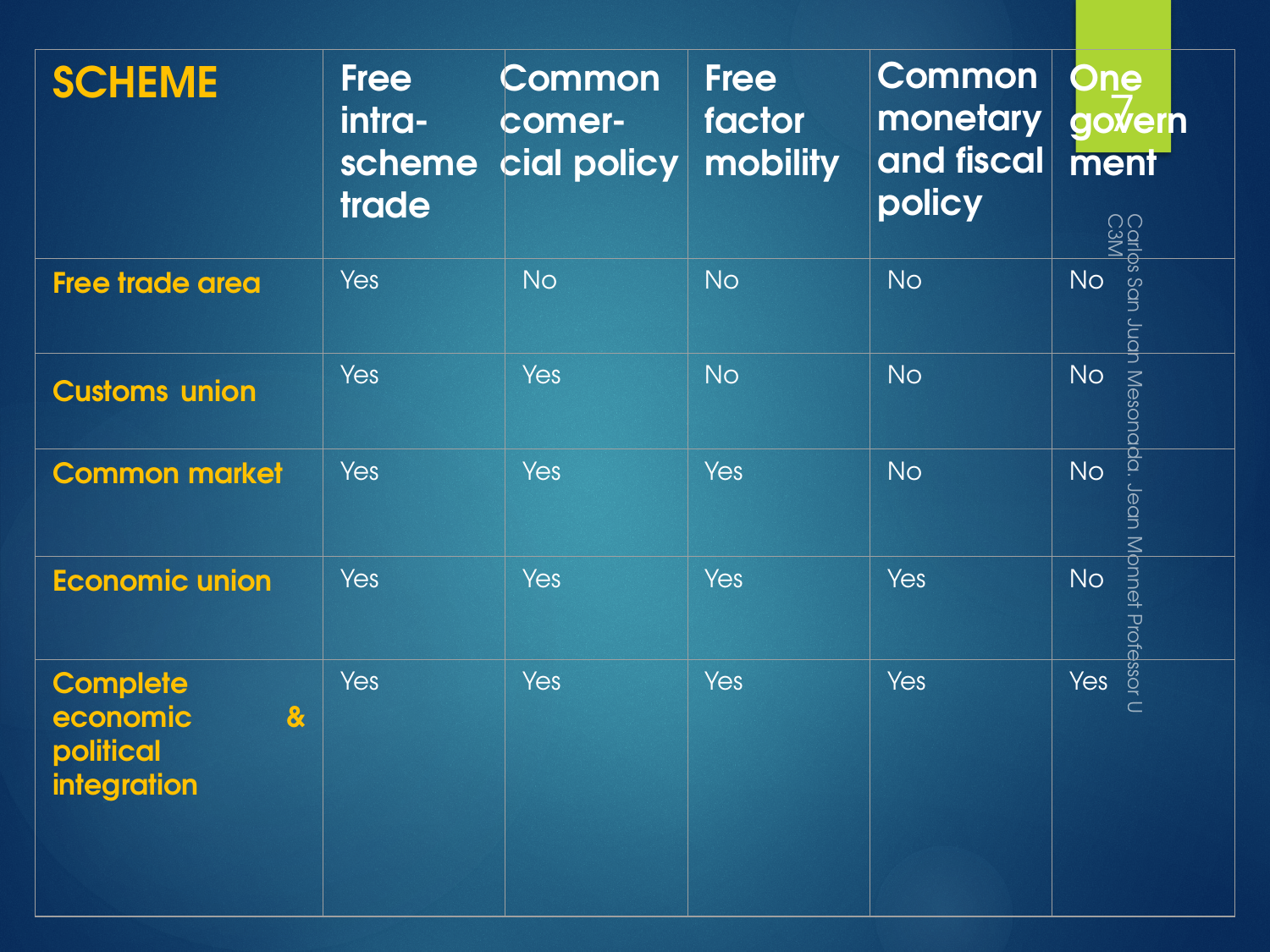

Schematic presentation of  economic integration schemes

7
Common monetary and fiscal policy

Common comer-cial policy

SCHEME

Free intra-scheme trade

Free factor mobility

One government

Free trade area

Yes

No

No

No

No

Customs union

Yes

Yes

No

No

No

Common market

Yes

Yes

Yes

No

No

Economic union

Yes

Yes

Yes

Yes

No

Complete economic & political integration

Yes

Yes

Yes

Yes

Yes

Carlos San Juan Mesonada. Jean Monnet Professor UC3M

1.2 Co-ordination and harmonisation: a set of intervention policies